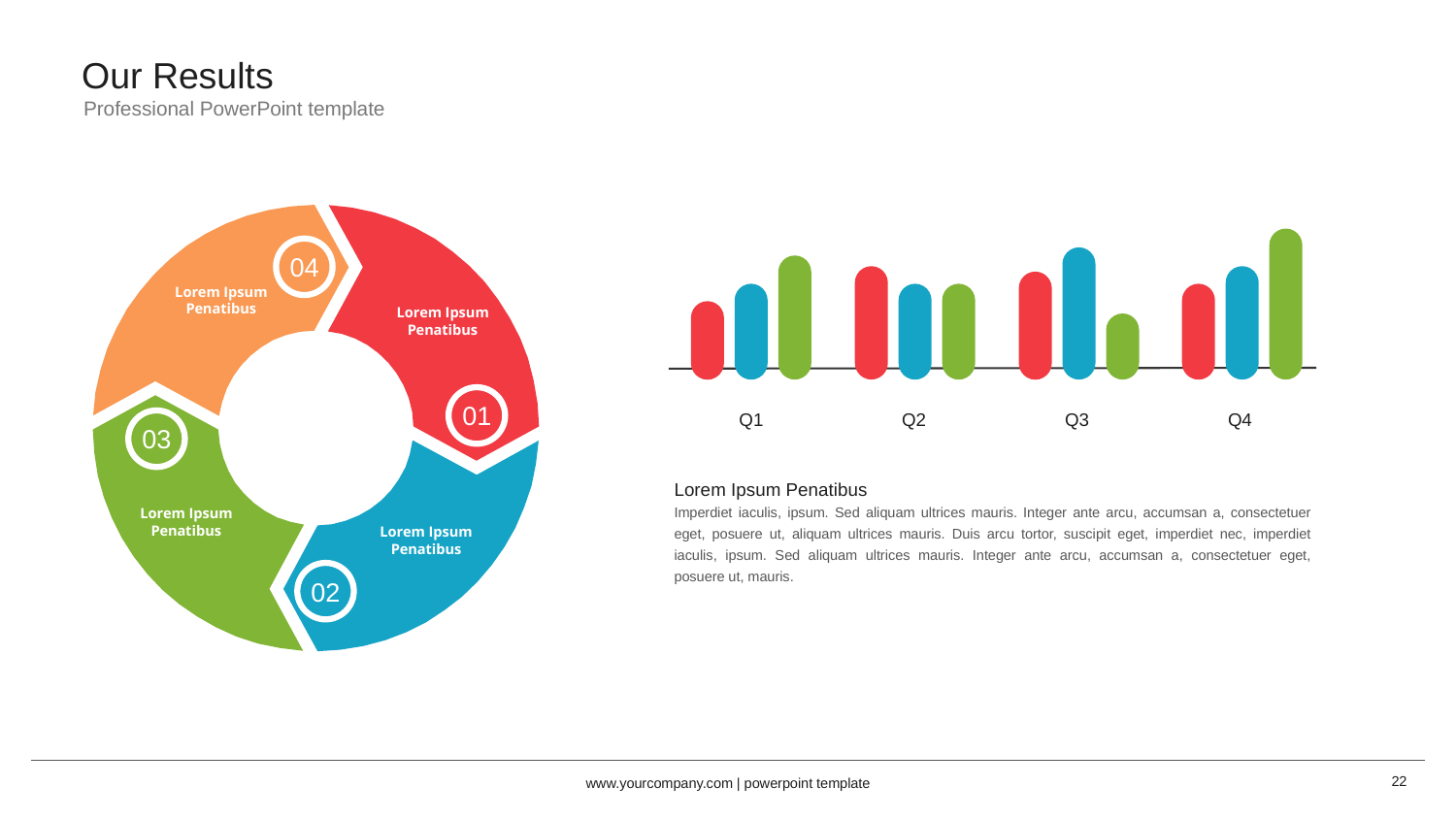

# Our Results
Professional PowerPoint template

04

Lorem Ipsum Penatibus

Lorem Ipsum Penatibus

01

Q1
Q2
Q3
Q4
03

Lorem Ipsum Penatibus
Imperdiet iaculis, ipsum. Sed aliquam ultrices mauris. Integer ante arcu, accumsan a, consectetuer eget, posuere ut, aliquam ultrices mauris. Duis arcu tortor, suscipit eget, imperdiet nec, imperdiet iaculis, ipsum. Sed aliquam ultrices mauris. Integer ante arcu, accumsan a, consectetuer eget, posuere ut, mauris.
Lorem Ipsum Penatibus
Lorem Ipsum Penatibus
02
www.yourcompany.com | powerpoint template
22